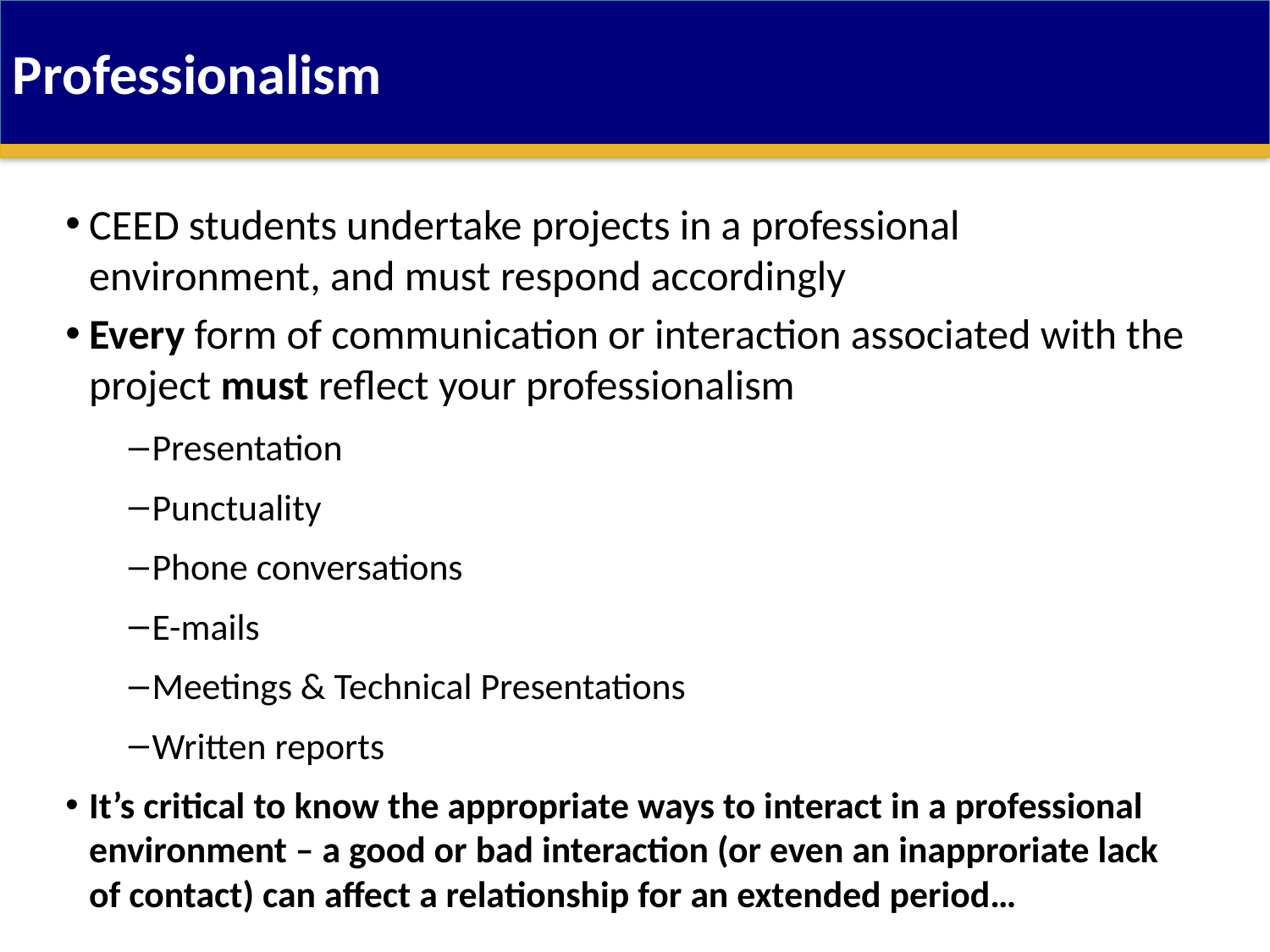

Professionalism

CEED students undertake projects in a professional environment, and must respond accordingly
Every form of communication or interaction associated with the project must reflect your professionalism
Presentation
Punctuality
Phone conversations
E-mails
Meetings & Technical Presentations
Written reports
It’s critical to know the appropriate ways to interact in a professional environment – a good or bad interaction (or even an inapproriate lack of contact) can affect a relationship for an extended period…